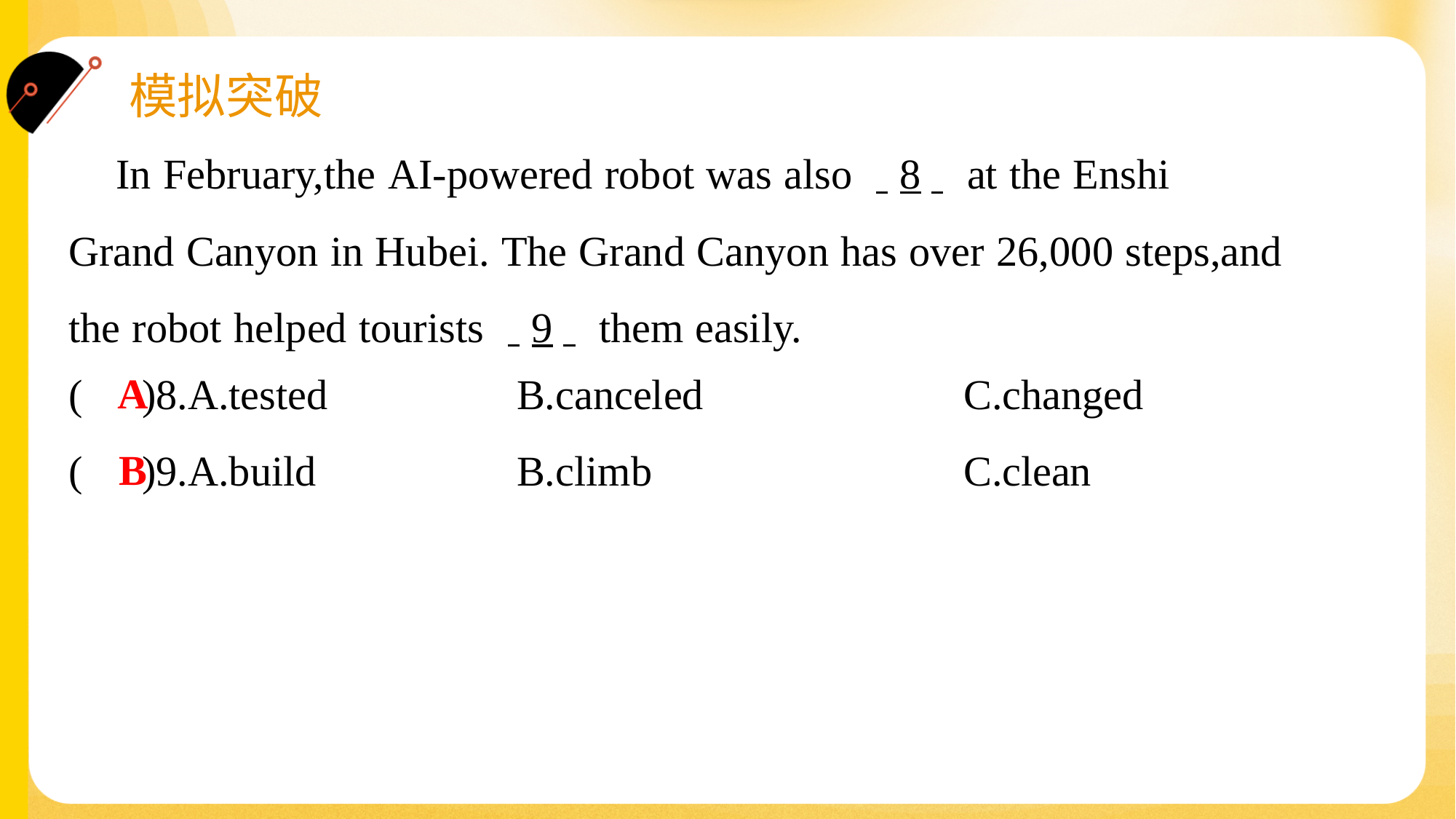

In February,the AI-powered robot was also . .8. . at the Enshi
Grand Canyon in Hubei. The Grand Canyon has over 26,000 steps,and
the robot helped tourists . .9. . them easily.#5
A
(     )8.A.tested	B.canceled	C.changed
B
(     )9.A.build	B.climb	C.clean